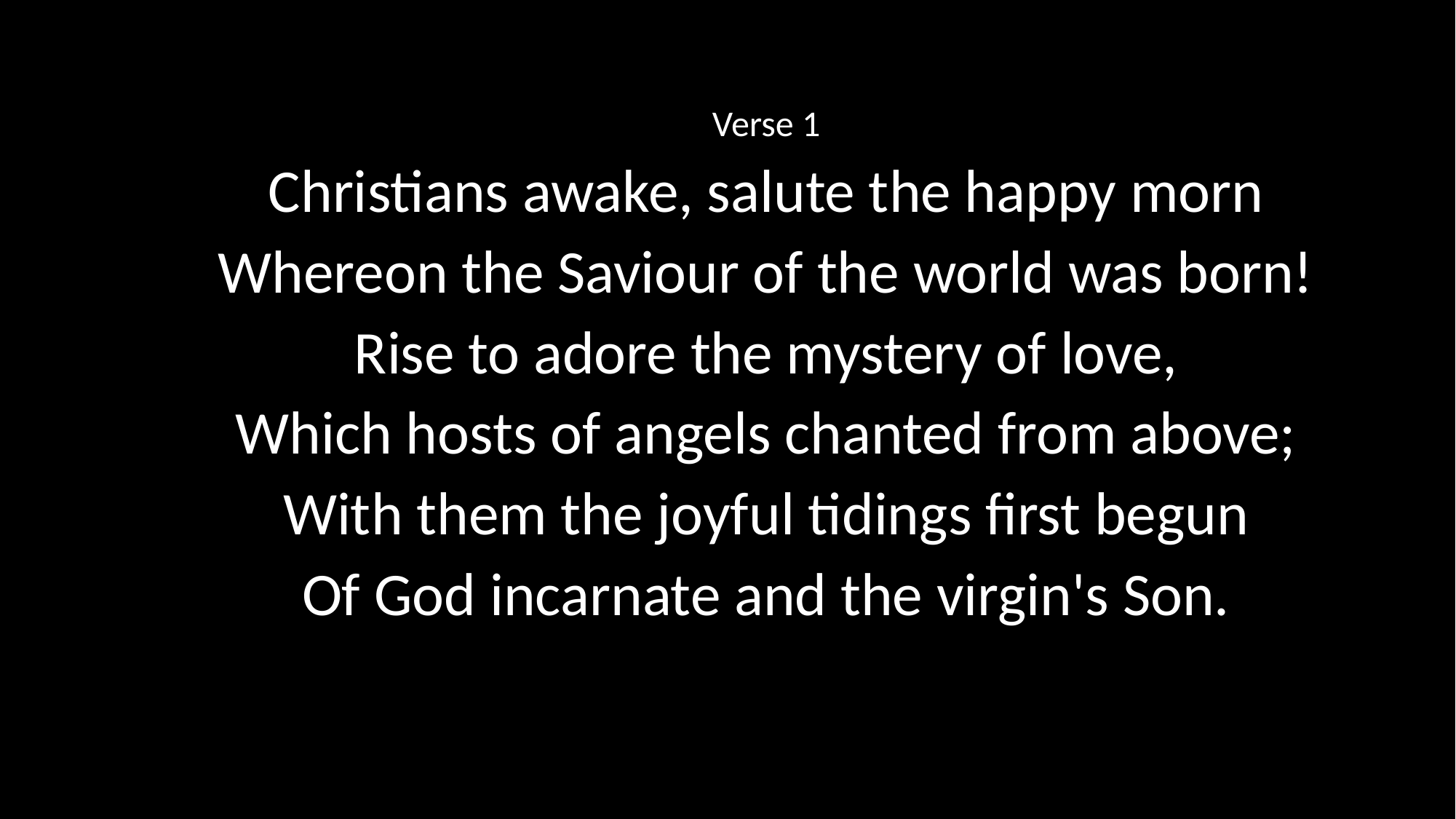

Verse 1
Christians awake, salute the happy morn
Whereon the Saviour of the world was born!
Rise to adore the mystery of love,
Which hosts of angels chanted from above;
With them the joyful tidings first begun
Of God incarnate and the virgin's Son.